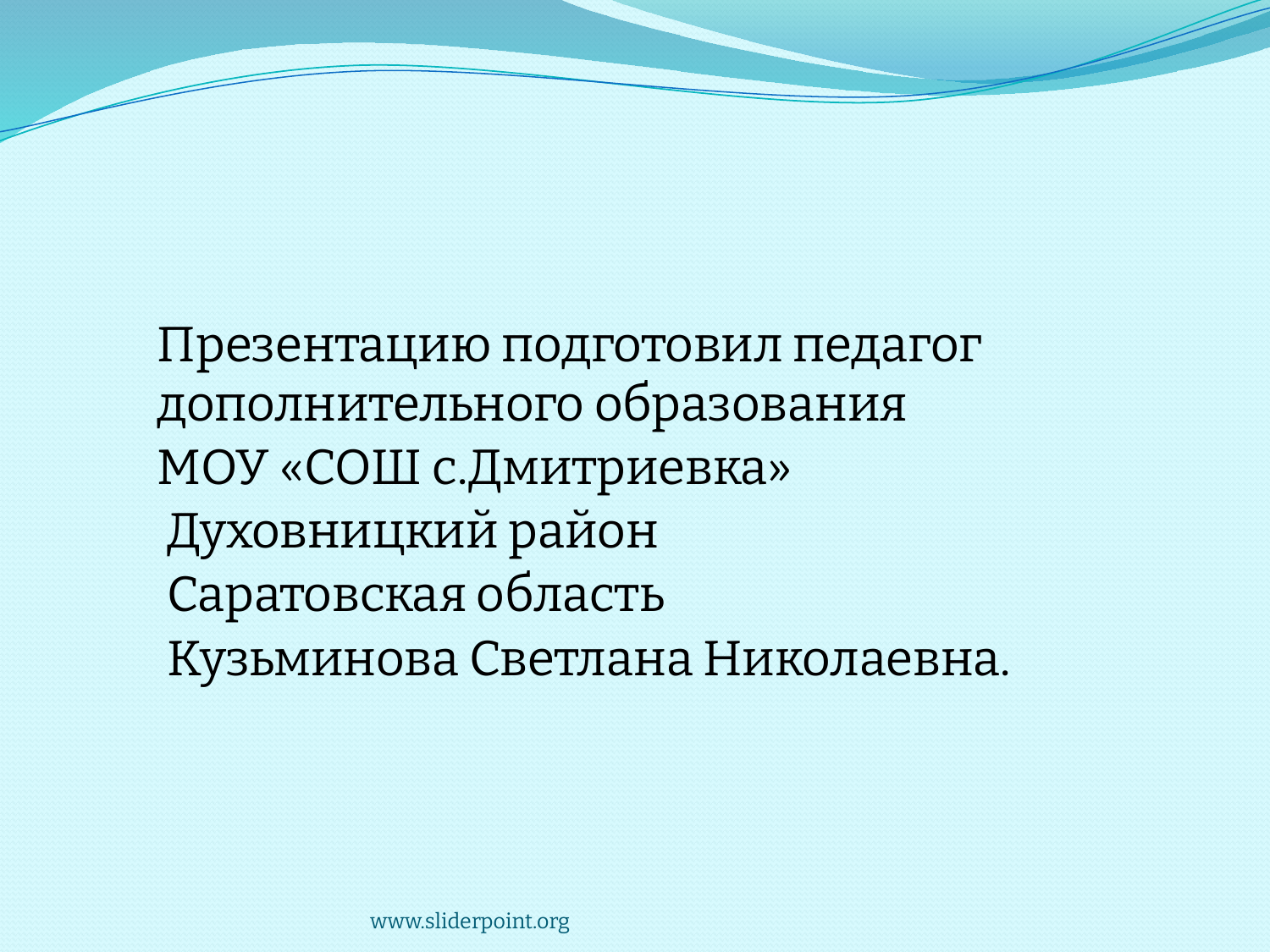

Презентацию подготовил педагог дополнительного образования
МОУ «СОШ с.Дмитриевка»
 Духовницкий район
 Саратовская область
 Кузьминова Светлана Николаевна.
www.sliderpoint.org